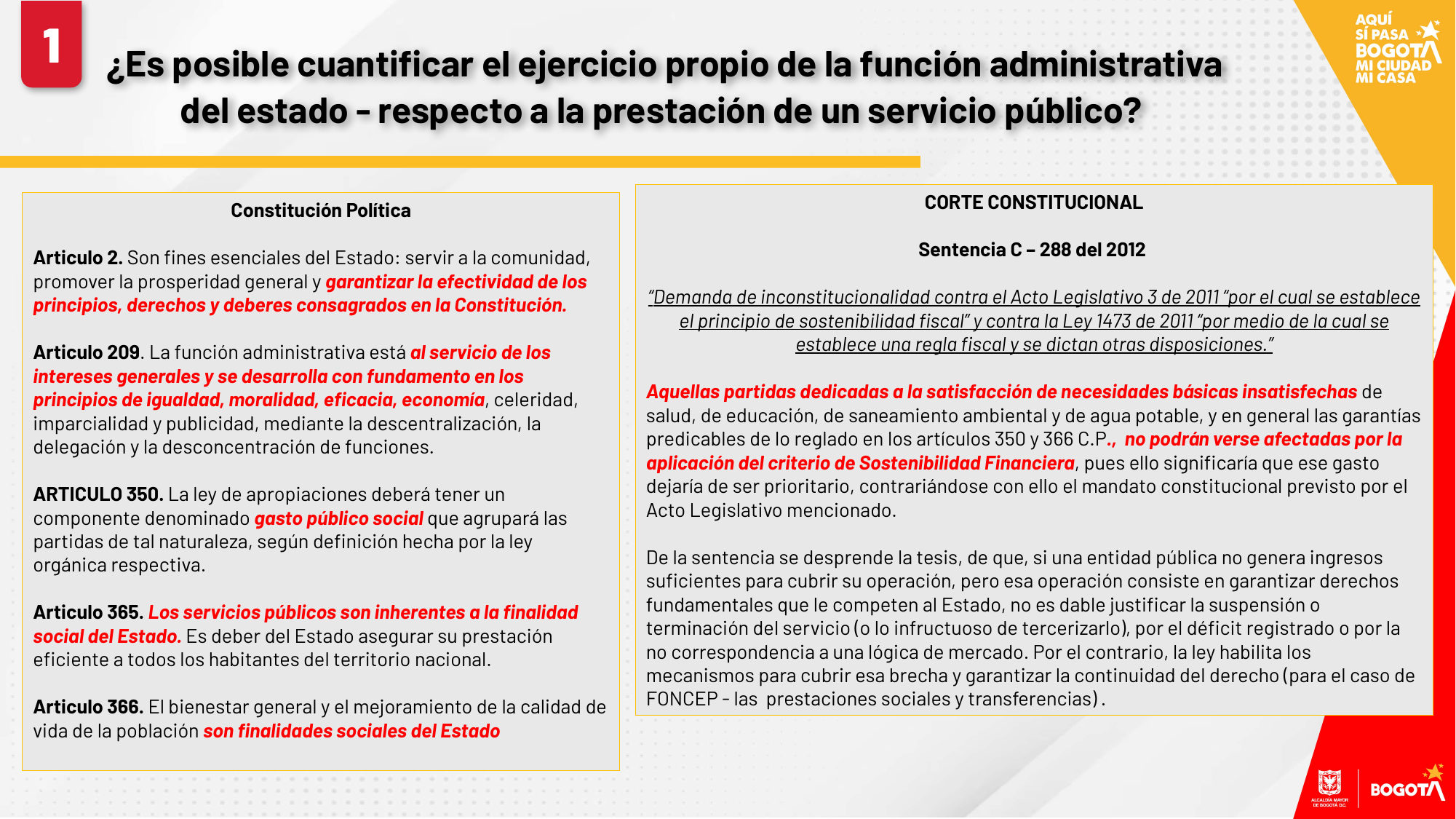

1
¿Es posible cuantificar el ejercicio propio de la función administrativa del estado - respecto a la prestación de un servicio público?

CORTE CONSTITUCIONAL

Sentencia C – 288 del 2012

“Demanda de inconstitucionalidad contra el Acto Legislativo 3 de 2011 “por el cual se establece el principio de sostenibilidad fiscal” y contra la Ley 1473 de 2011 “por medio de la cual se establece una regla fiscal y se dictan otras disposiciones.”

Aquellas partidas dedicadas a la satisfacción de necesidades básicas insatisfechas de salud, de educación, de saneamiento ambiental y de agua potable, y en general las garantías predicables de lo reglado en los artículos 350 y 366 C.P.,  no podrán verse afectadas por la aplicación del criterio de Sostenibilidad Financiera, pues ello significaría que ese gasto dejaría de ser prioritario, contrariándose con ello el mandato constitucional previsto por el Acto Legislativo mencionado.

De la sentencia se desprende la tesis, de que, si una entidad pública no genera ingresos suficientes para cubrir su operación, pero esa operación consiste en garantizar derechos fundamentales que le competen al Estado, no es dable justificar la suspensión o terminación del servicio (o lo infructuoso de tercerizarlo), por el déficit registrado o por la no correspondencia a una lógica de mercado. Por el contrario, la ley habilita los mecanismos para cubrir esa brecha y garantizar la continuidad del derecho (para el caso de FONCEP - las  prestaciones sociales y transferencias) .
Constitución Política

Articulo 2. Son fines esenciales del Estado: servir a la comunidad, promover la prosperidad general y garantizar la efectividad de los principios, derechos y deberes consagrados en la Constitución.

Articulo 209. La función administrativa está al servicio de los intereses generales y se desarrolla con fundamento en los principios de igualdad, moralidad, eficacia, economía, celeridad, imparcialidad y publicidad, mediante la descentralización, la delegación y la desconcentración de funciones.

ARTICULO 350. La ley de apropiaciones deberá tener un componente denominado gasto público social que agrupará las partidas de tal naturaleza, según definición hecha por la ley orgánica respectiva.

Articulo 365. Los servicios públicos son inherentes a la finalidad social del Estado. Es deber del Estado asegurar su prestación eficiente a todos los habitantes del territorio nacional.

Articulo 366. El bienestar general y el mejoramiento de la calidad de vida de la población son finalidades sociales del Estado